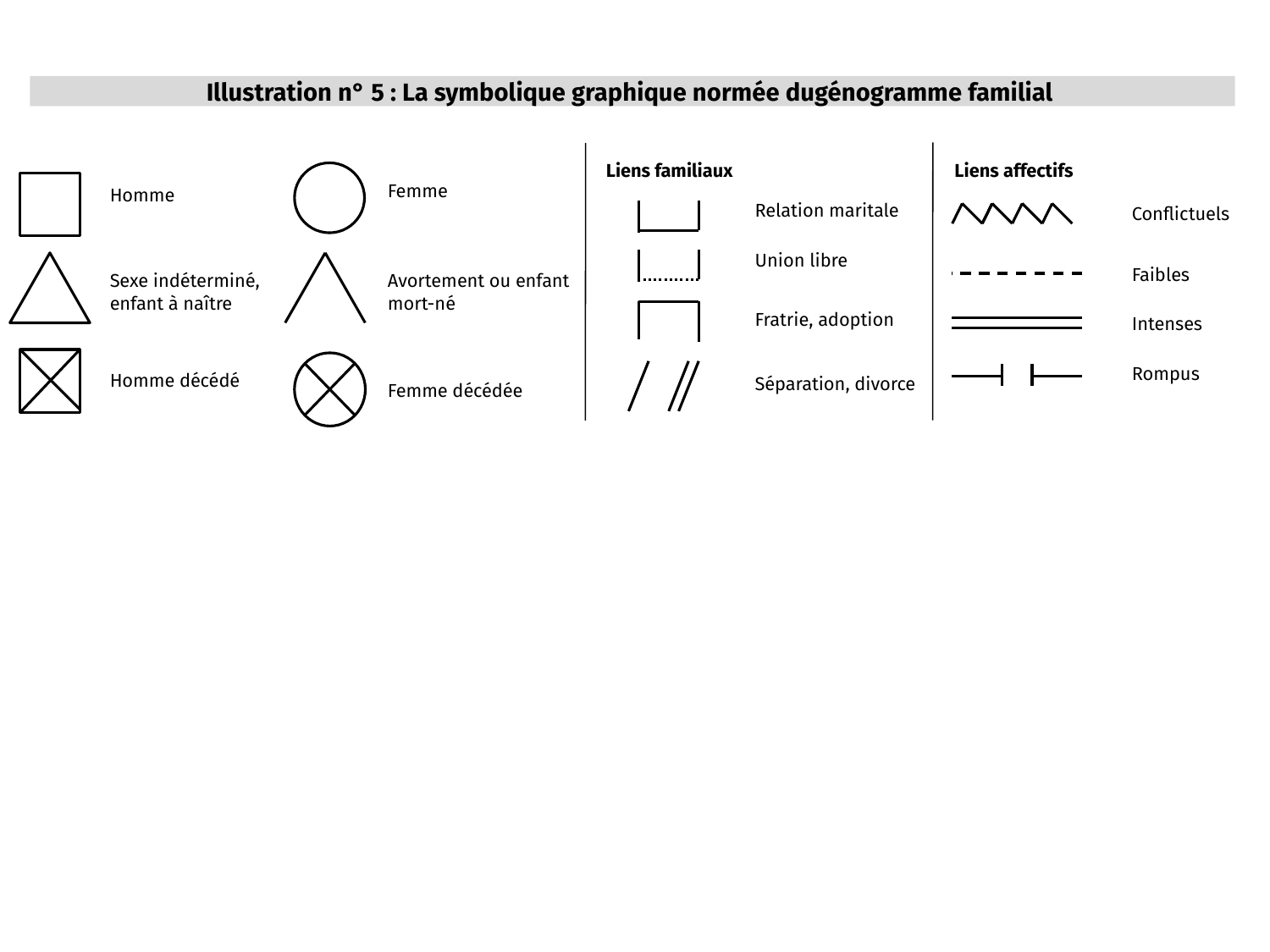

Illustration n° 5 : La symbolique graphique normée dugénogramme familial
Liens affectifs
Liens familiaux

Femme
Homme
Relation maritale
Conflictuels
Union libre

Faibles
Sexe indéterminé,
enfant à naître
Avortement ou enfant mort-né
Fratrie, adoption
Intenses

Rompus
Homme décédé
Séparation, divorce
Femme décédée